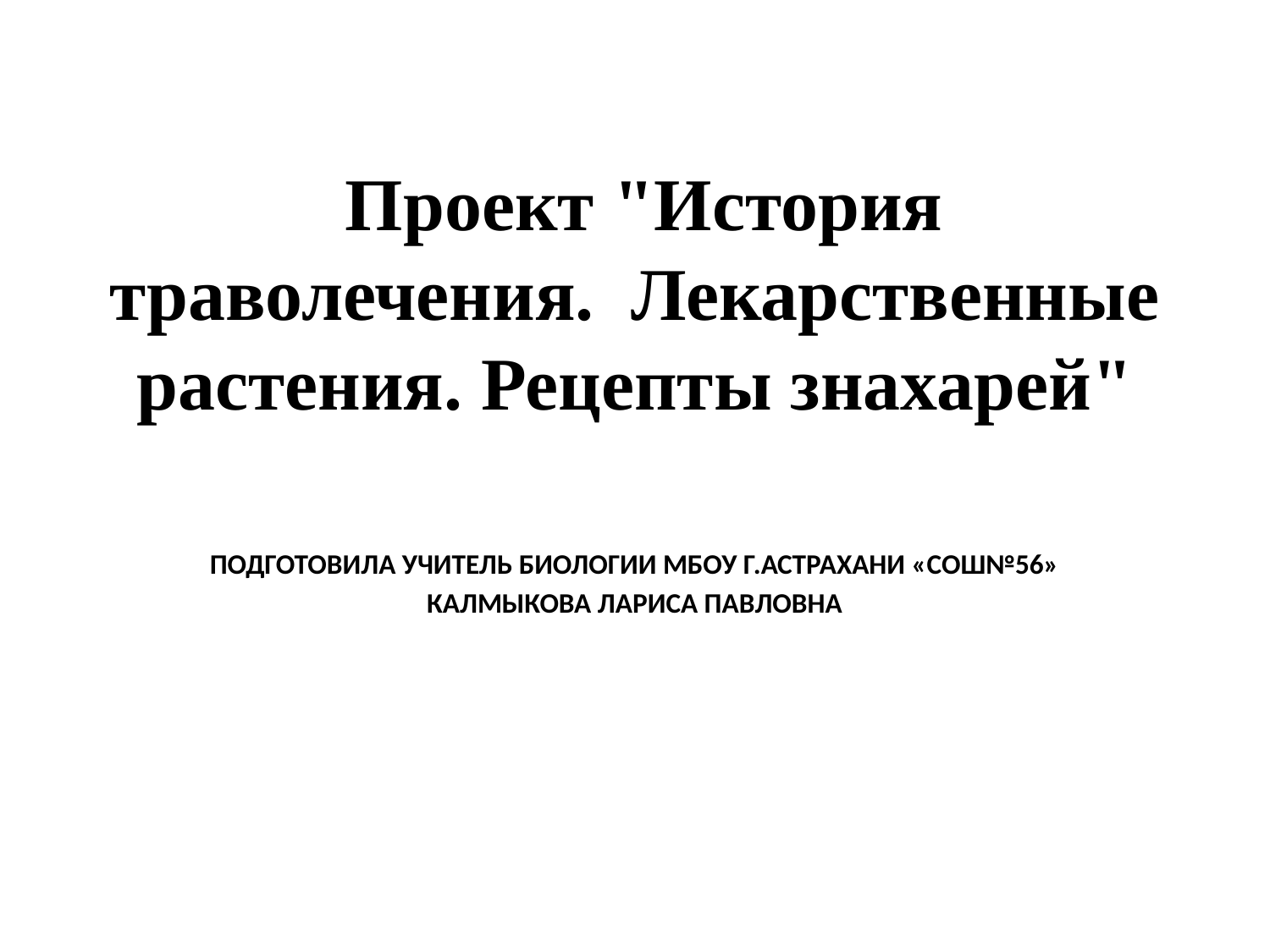

# Проект "История траволечения.  Лекарственные растения. Рецепты знахарей"
ПОДГОТОВИЛА УЧИТЕЛЬ БИОЛОГИИ МБОУ Г.АСТРАХАНИ «СОШ№56»
КАЛМЫКОВА ЛАРИСА ПАВЛОВНА